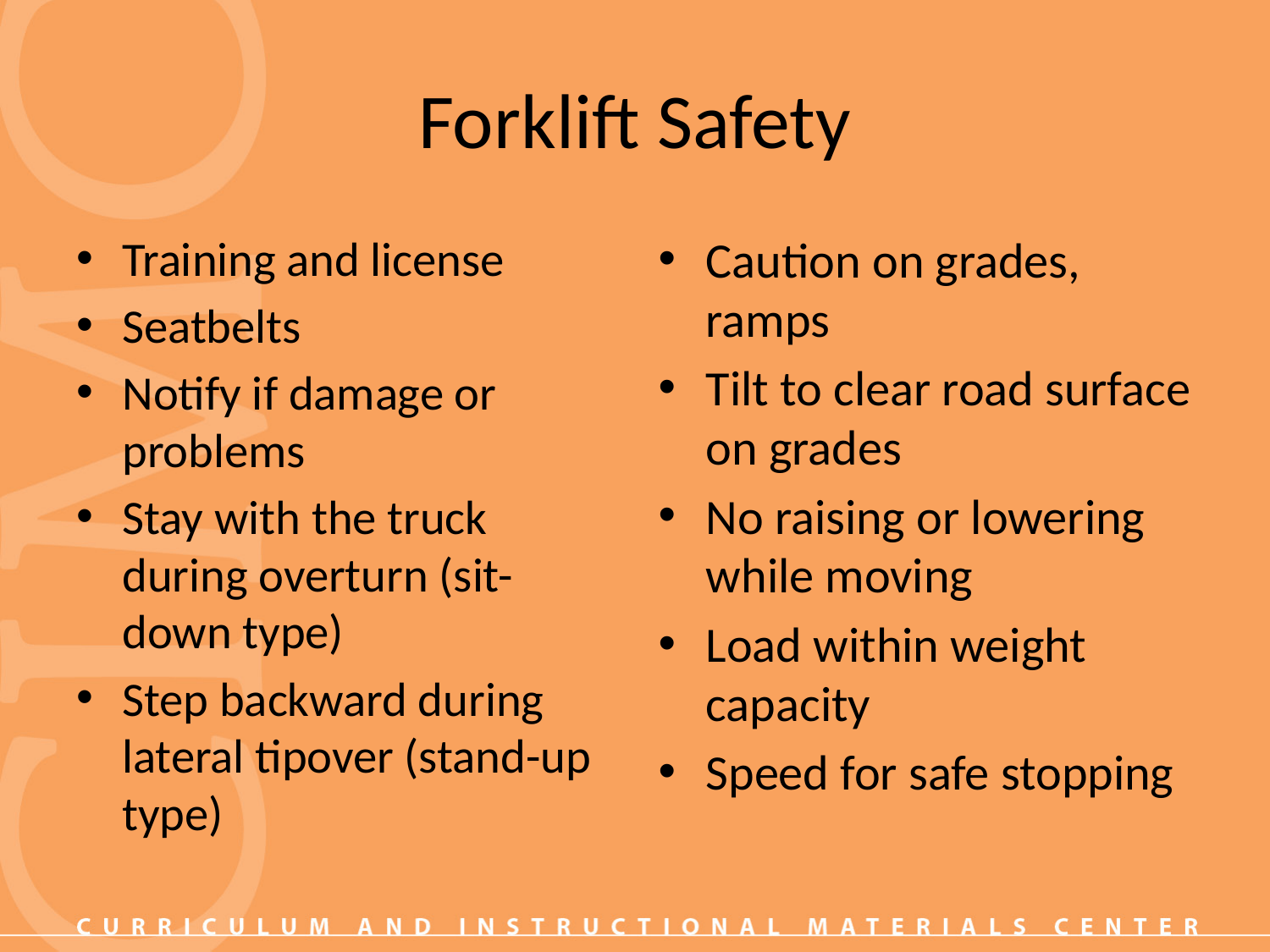

# Forklift Safety
Training and license
Seatbelts
Notify if damage or problems
Stay with the truck during overturn (sit-down type)
Step backward during lateral tipover (stand-up type)
Caution on grades, ramps
Tilt to clear road surface on grades
No raising or lowering while moving
Load within weight capacity
Speed for safe stopping